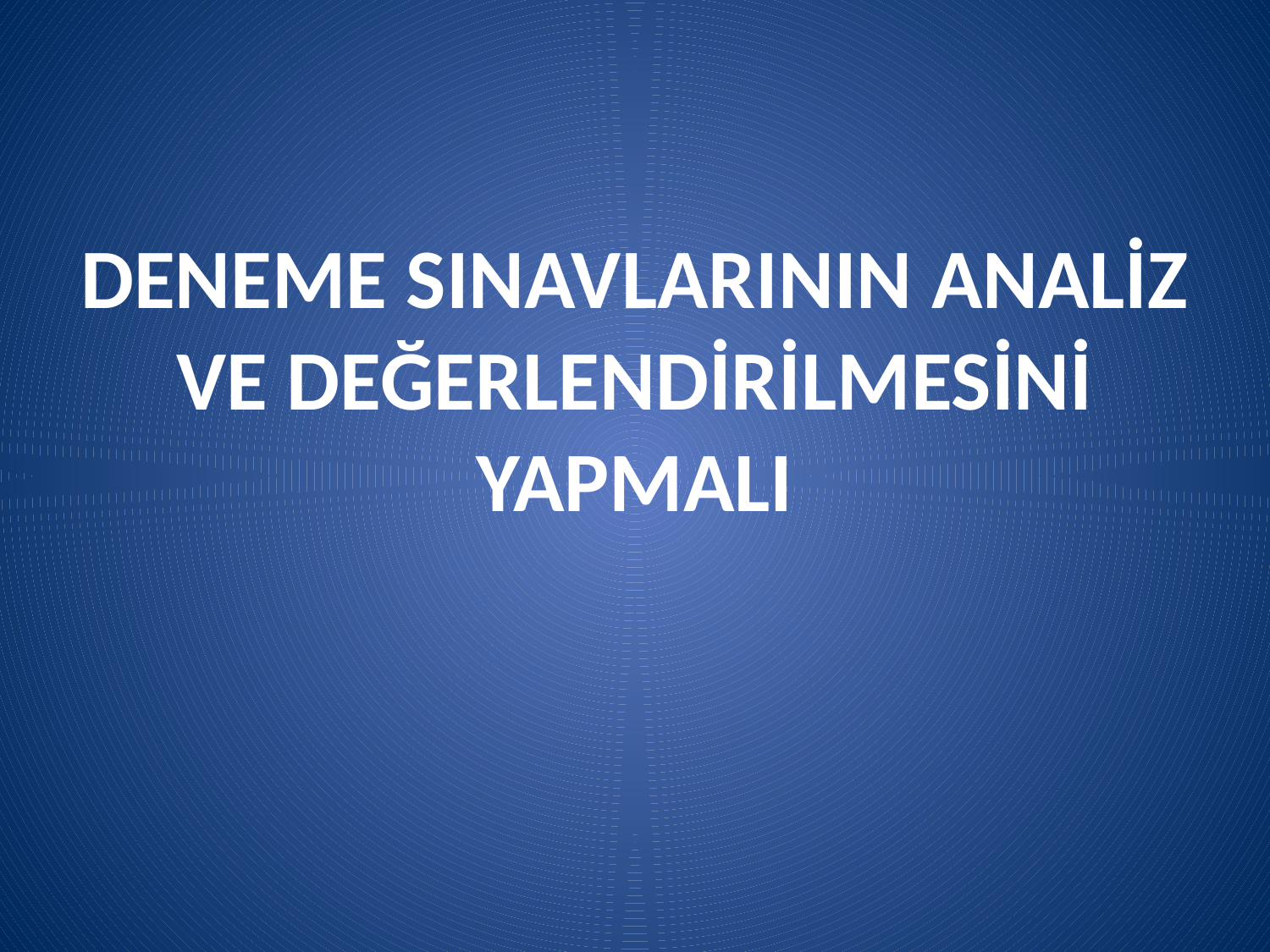

# DENEME SINAVLARININ ANALİZ VE DEĞERLENDİRİLMESİNİ YAPMALI